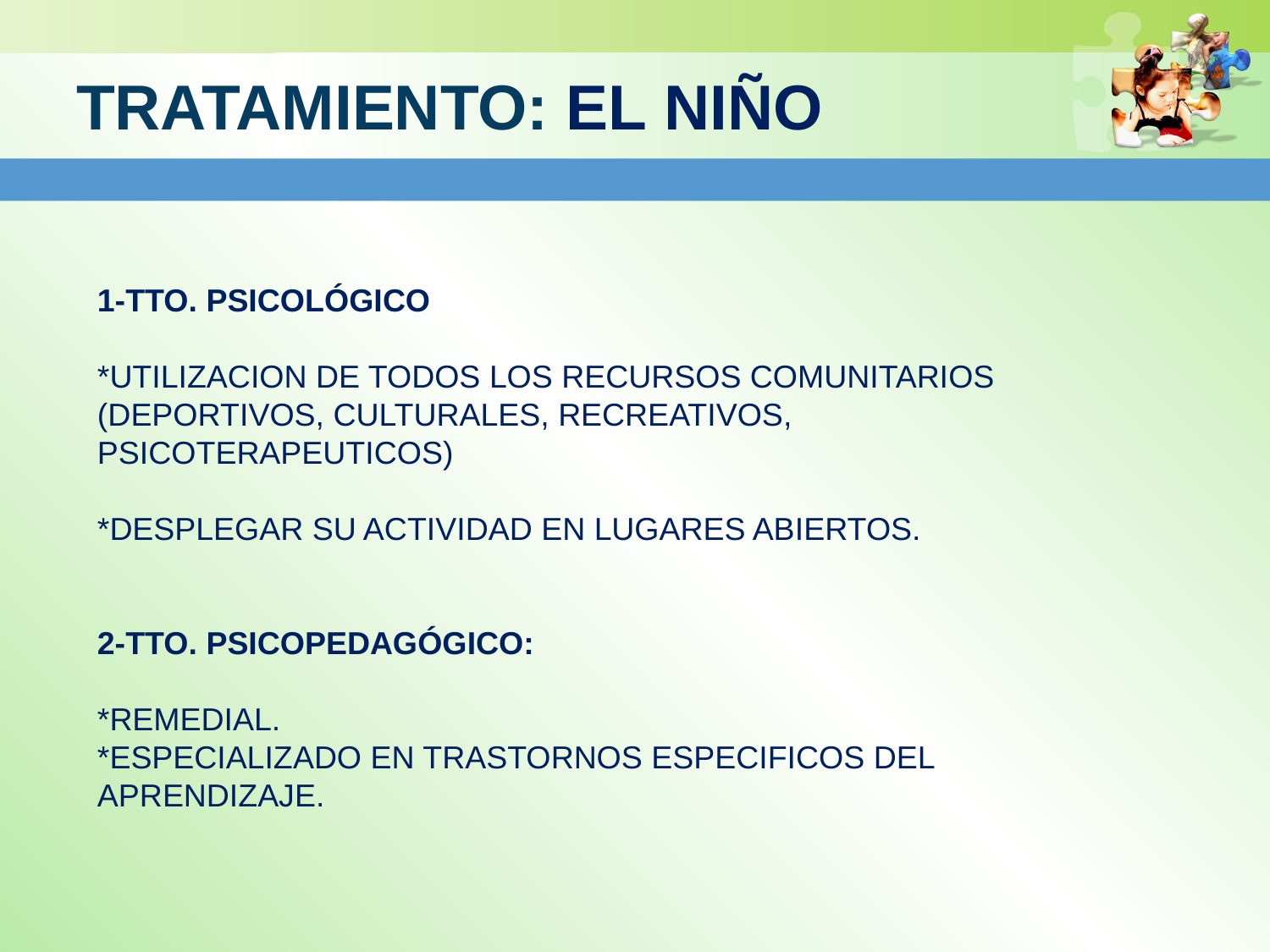

# TRATAMIENTO: EL NIÑO

1-TTO. PSICOLÓGICO

*UTILIZACION DE TODOS LOS RECURSOS COMUNITARIOS (DEPORTIVOS, CULTURALES, RECREATIVOS, PSICOTERAPEUTICOS)

*DESPLEGAR SU ACTIVIDAD EN LUGARES ABIERTOS.

2-TTO. PSICOPEDAGÓGICO:

*REMEDIAL.
*ESPECIALIZADO EN TRASTORNOS ESPECIFICOS DEL APRENDIZAJE.